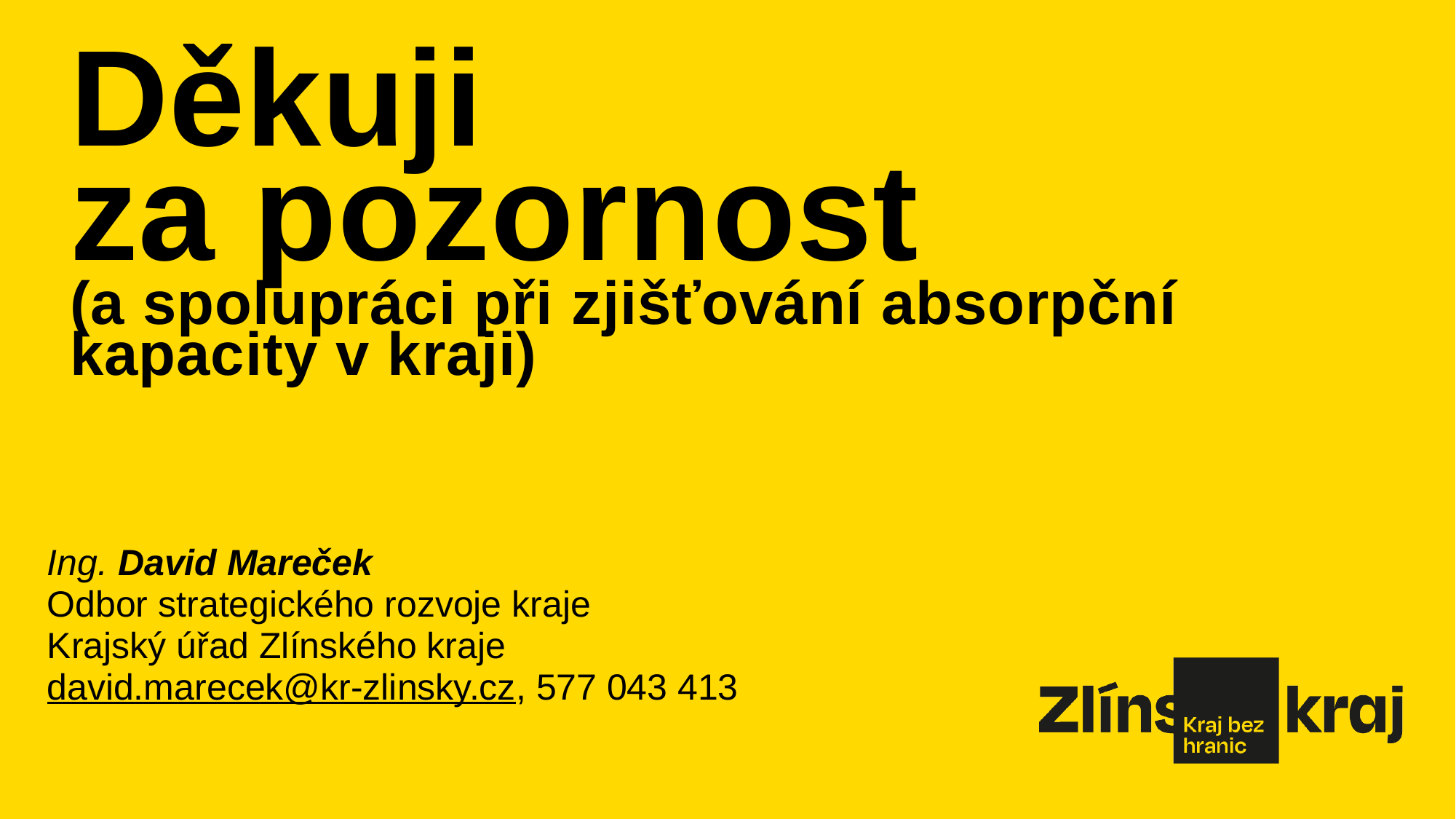

# Děkuji za pozornost (a spolupráci při zjišťování absorpční kapacity v kraji)
Ing. David Mareček
Odbor strategického rozvoje kraje
Krajský úřad Zlínského kraje
david.marecek@kr-zlinsky.cz, 577 043 413